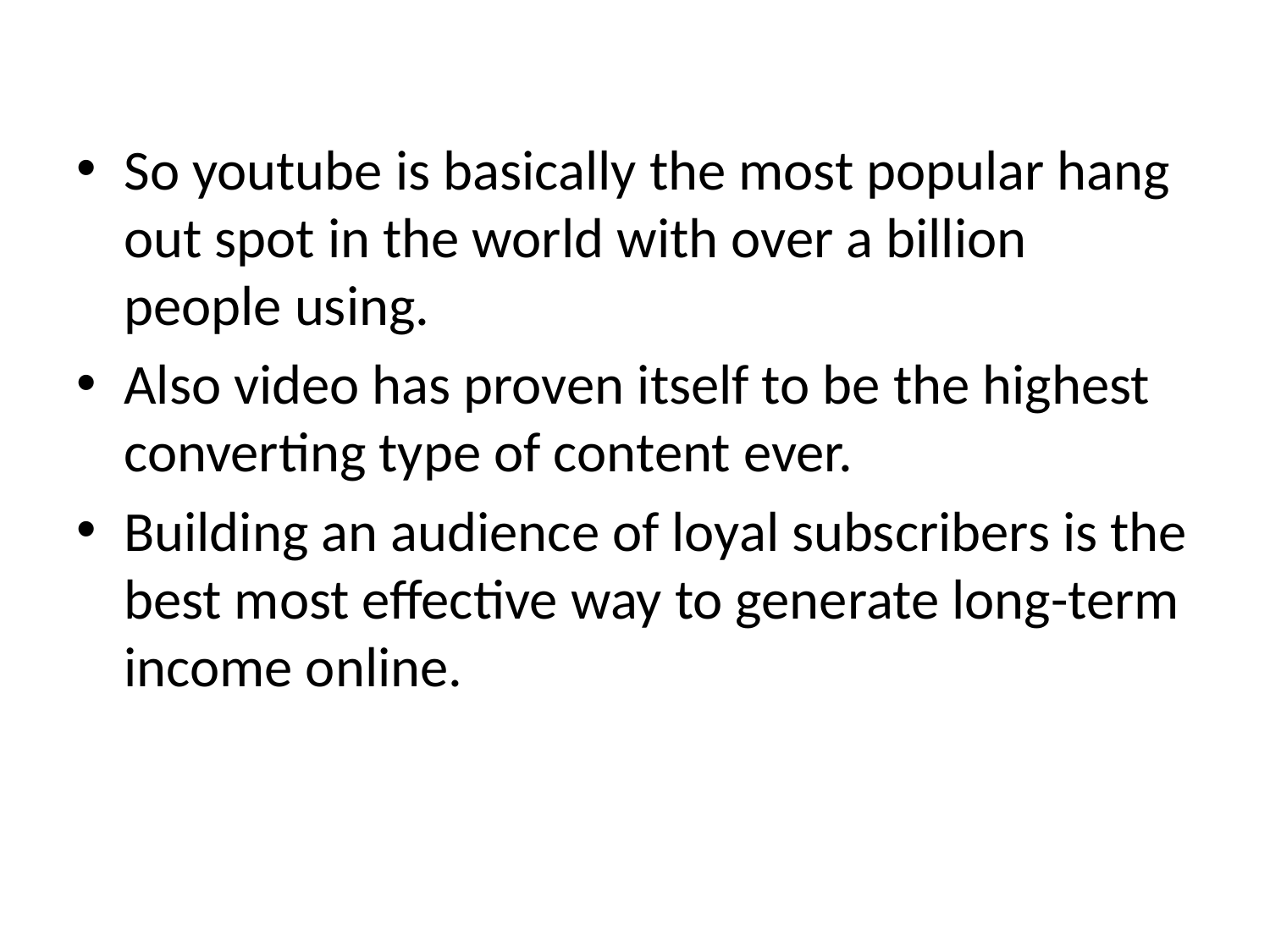

So youtube is basically the most popular hang out spot in the world with over a billion people using.
Also video has proven itself to be the highest converting type of content ever.
Building an audience of loyal subscribers is the best most effective way to generate long-term income online.